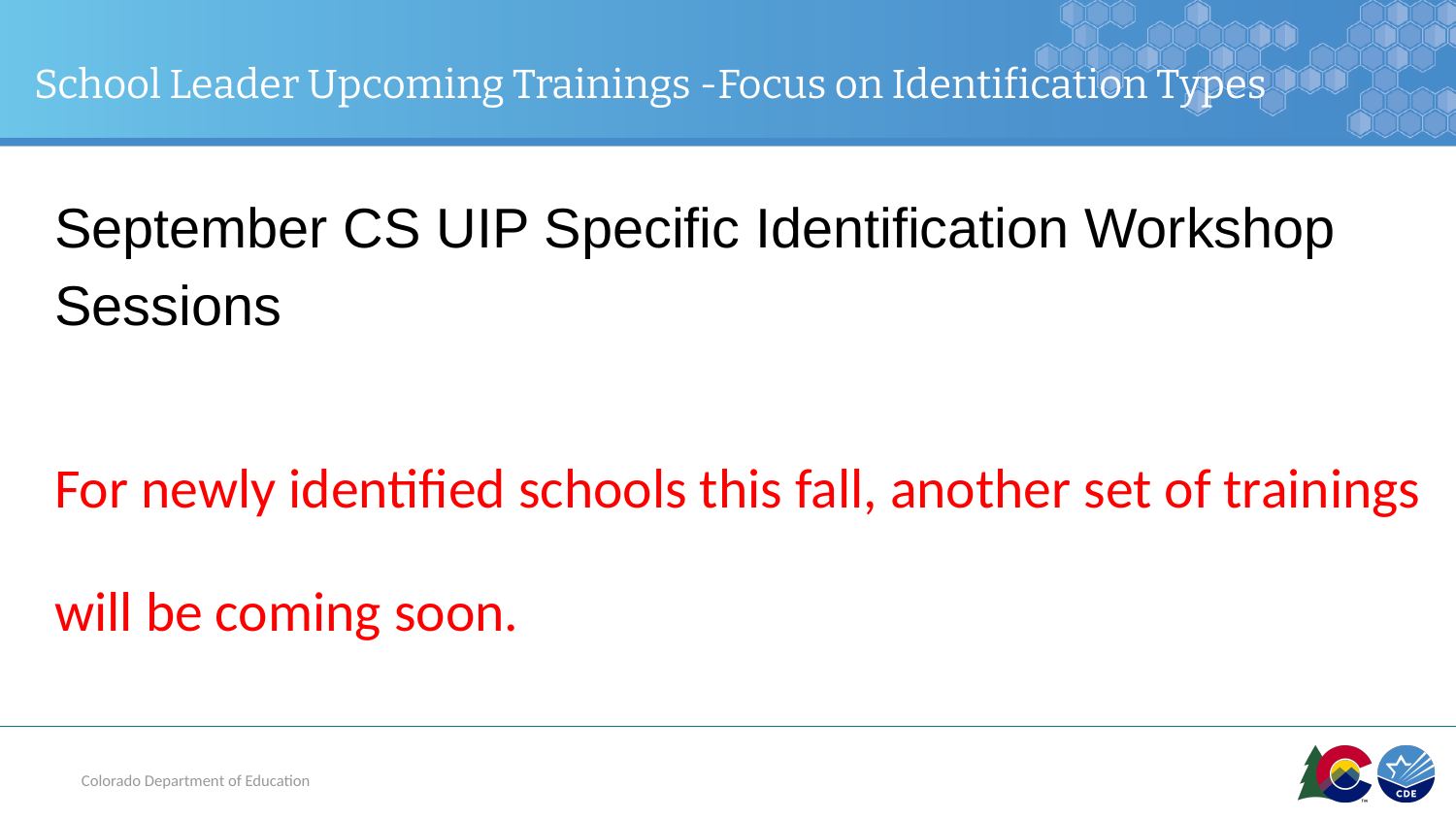

# School Leader Upcoming Trainings -Focus on Identification Types
September CS UIP Specific Identification Workshop Sessions

For newly identified schools this fall, another set of trainings will be coming soon.